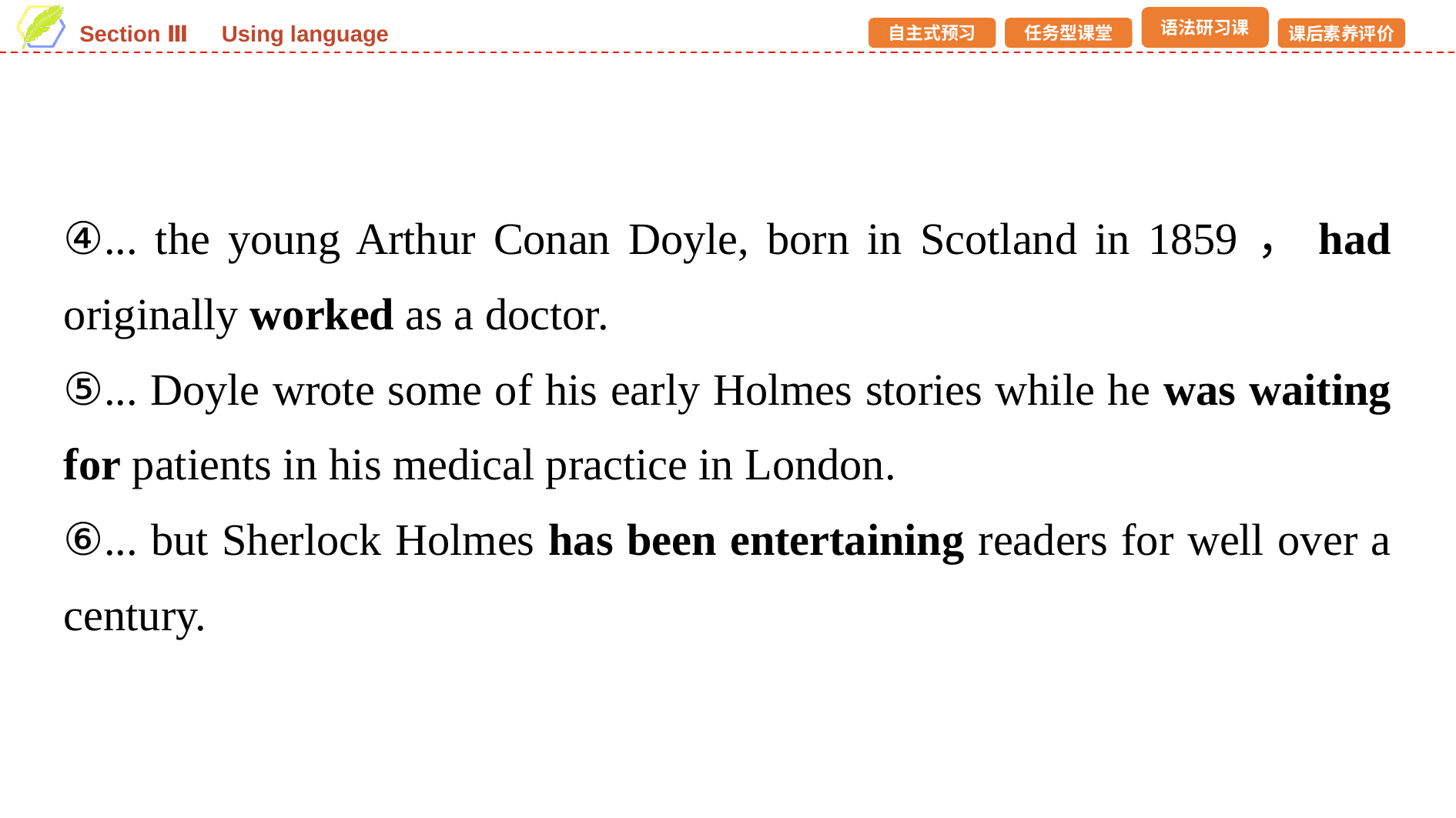

④... the young Arthur Conan Doyle, born in Scotland in 1859，had originally worked as a doctor.
⑤... Doyle wrote some of his early Holmes stories while he was waiting for patients in his medical practice in London.
⑥... but Sherlock Holmes has been entertaining readers for well over a century.